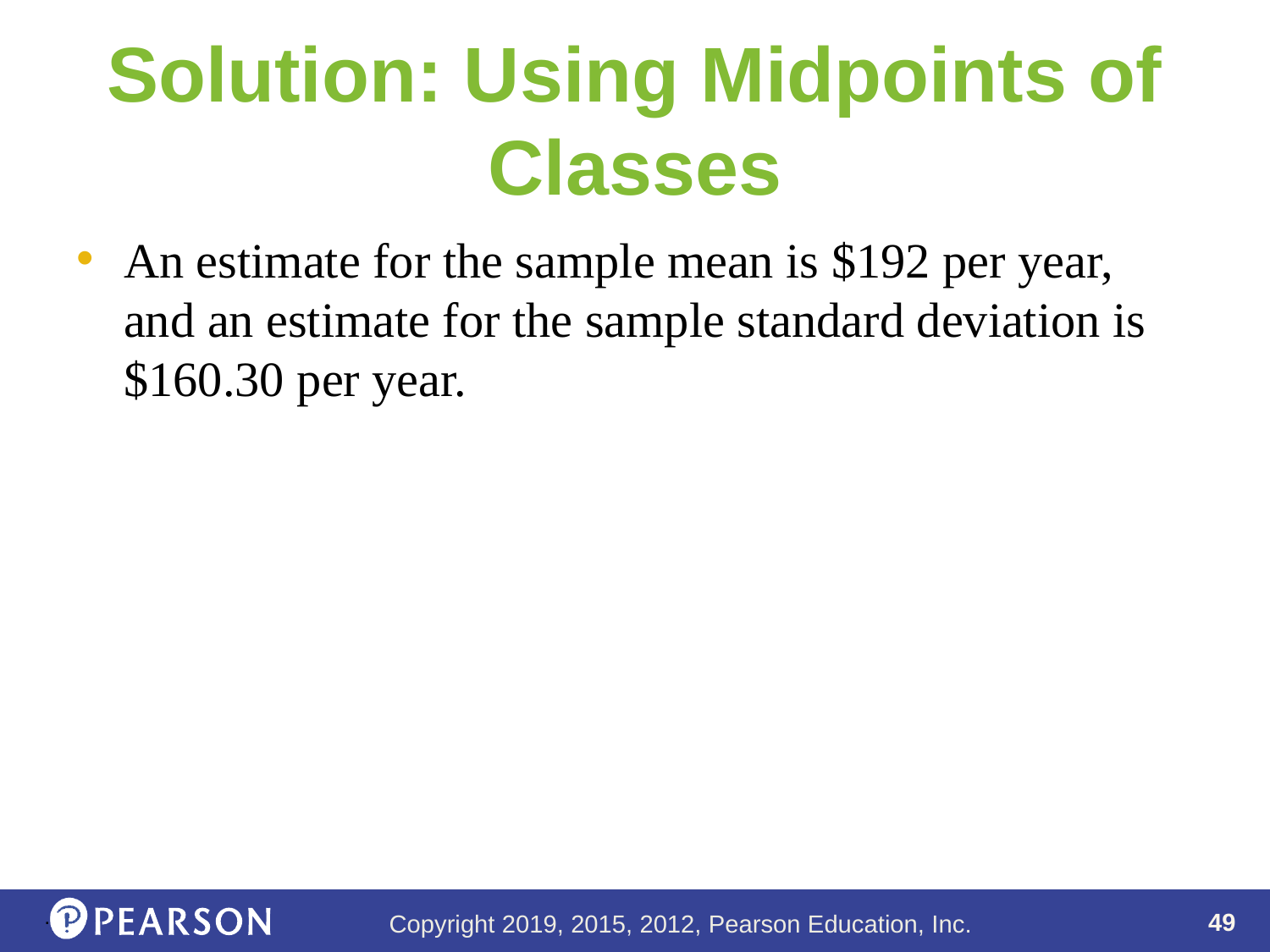

# Solution: Using Midpoints of Classes
An estimate for the sample mean is $192 per year, and an estimate for the sample standard deviation is $160.30 per year.
.